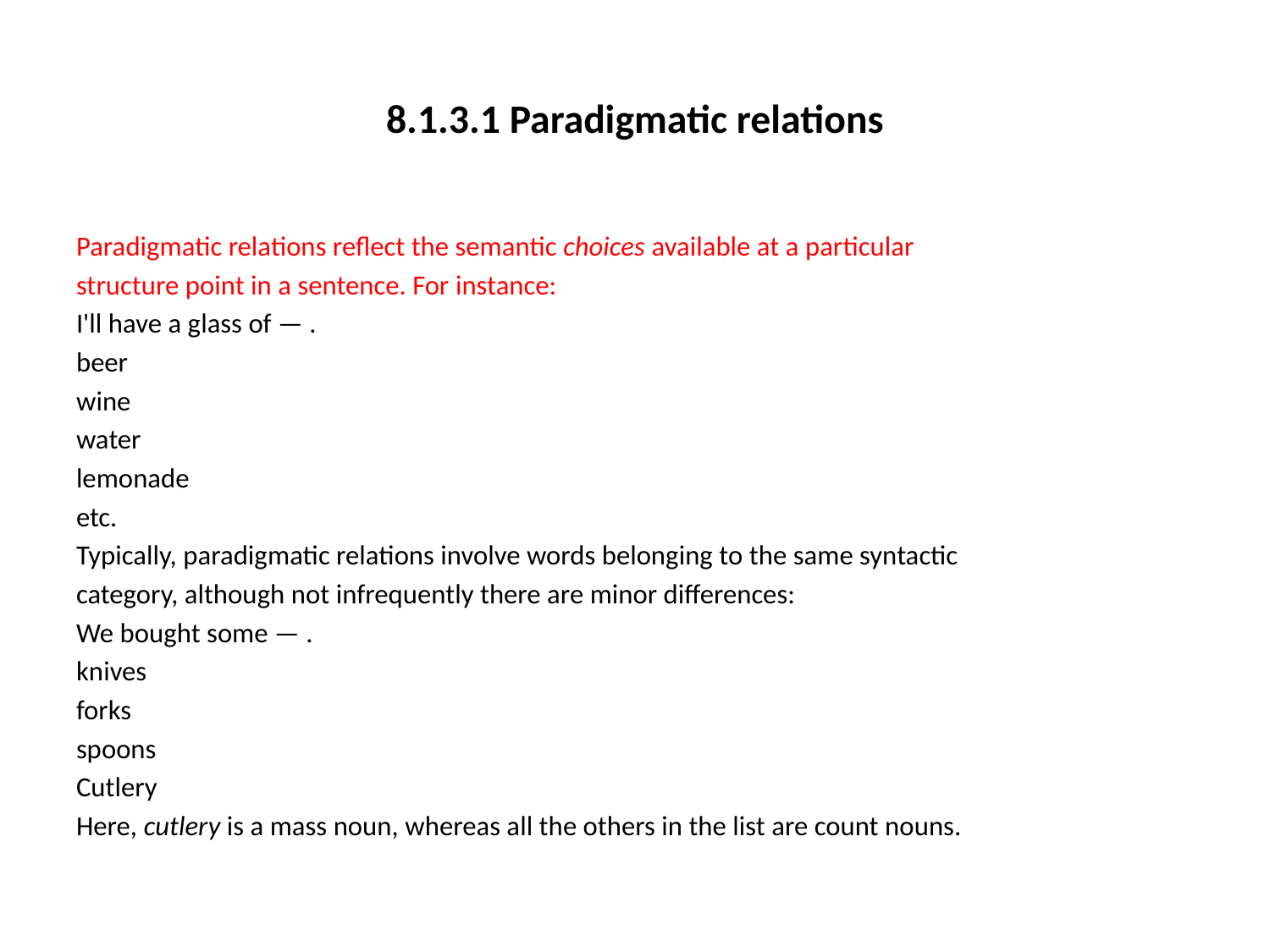

# 8.1.3.1 Paradigmatic relations
Paradigmatic relations reflect the semantic choices available at a particular
structure point in a sentence. For instance:
I'll have a glass of — .
beer
wine
water
lemonade
etc.
Typically, paradigmatic relations involve words belonging to the same syntactic
category, although not infrequently there are minor differences:
We bought some — .
knives
forks
spoons
Cutlery
Here, cutlery is a mass noun, whereas all the others in the list are count nouns.